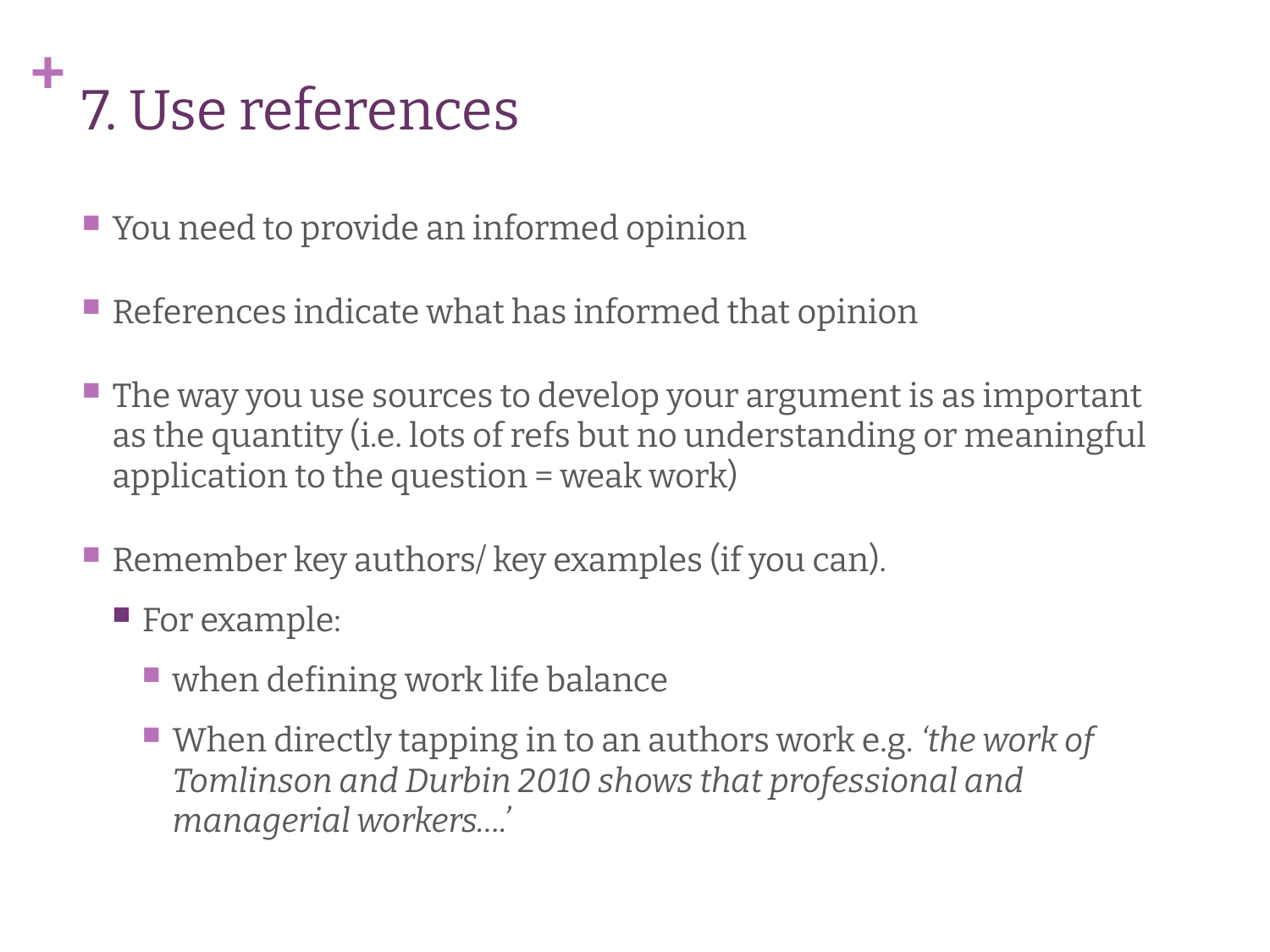

# 7. Use references
You need to provide an informed opinion
References indicate what has informed that opinion
The way you use sources to develop your argument is as important as the quantity (i.e. lots of refs but no understanding or meaningful application to the question = weak work)
Remember key authors/ key examples (if you can).
For example:
when defining work life balance
When directly tapping in to an authors work e.g. ‘the work of Tomlinson and Durbin 2010 shows that professional and managerial workers….’